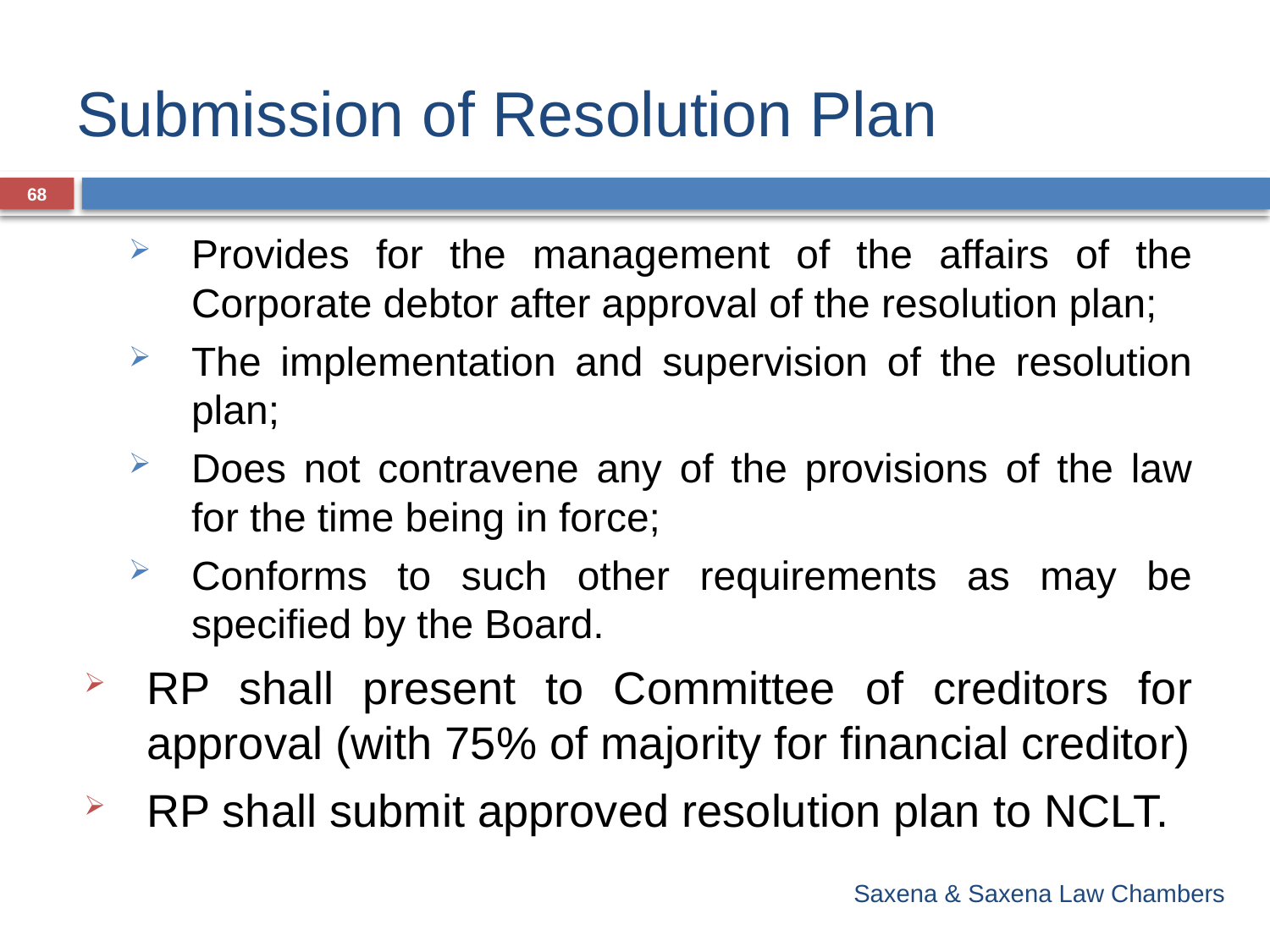

# Submission of Resolution Plan
68
Provides for the management of the affairs of the Corporate debtor after approval of the resolution plan;
The implementation and supervision of the resolution plan;
Does not contravene any of the provisions of the law for the time being in force;
Conforms to such other requirements as may be specified by the Board.
RP shall present to Committee of creditors for approval (with 75% of majority for financial creditor)
RP shall submit approved resolution plan to NCLT.

Saxena & Saxena Law Chambers